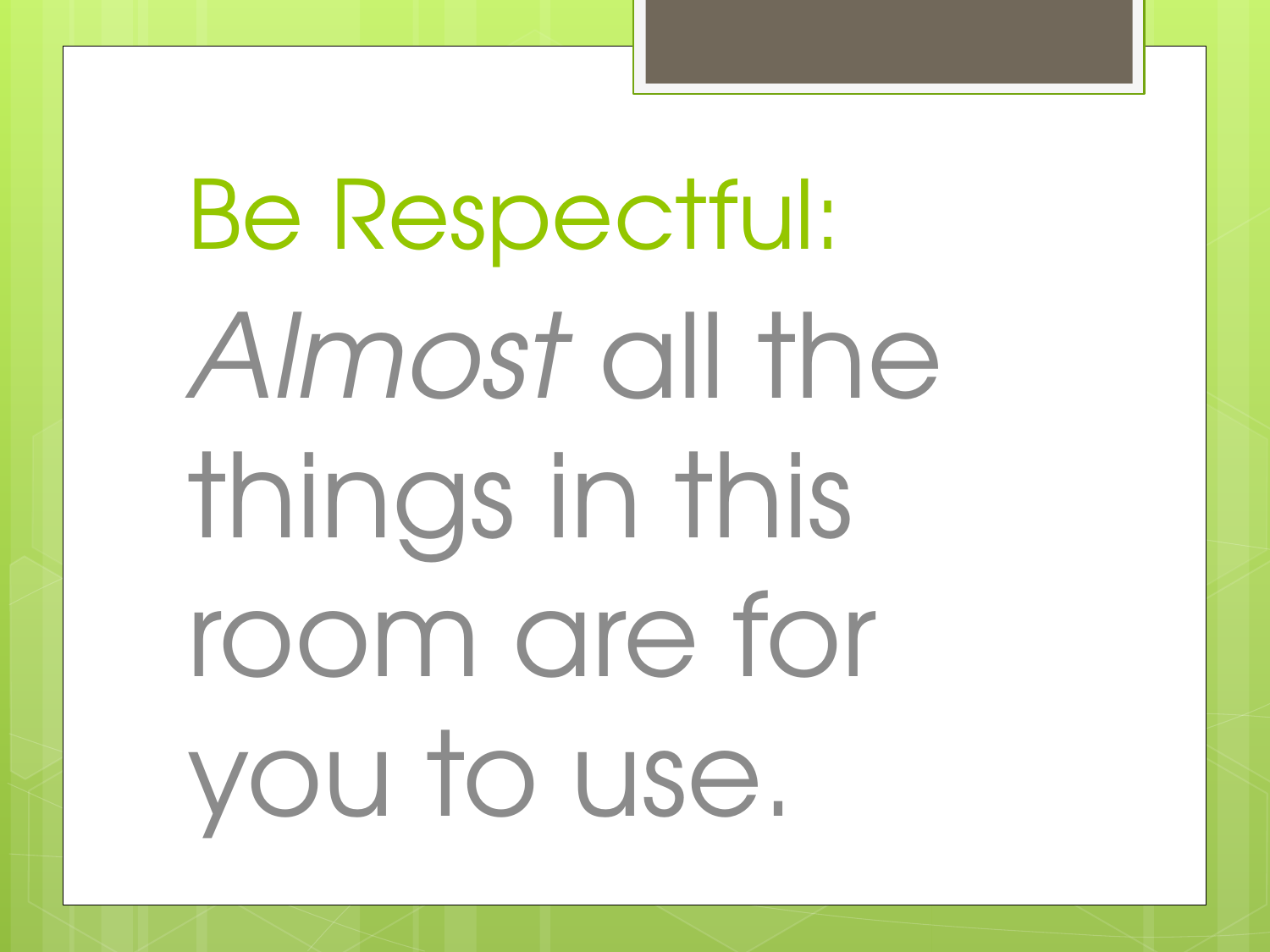

# Be Respectful:
Almost all the things in this room are for you to use.